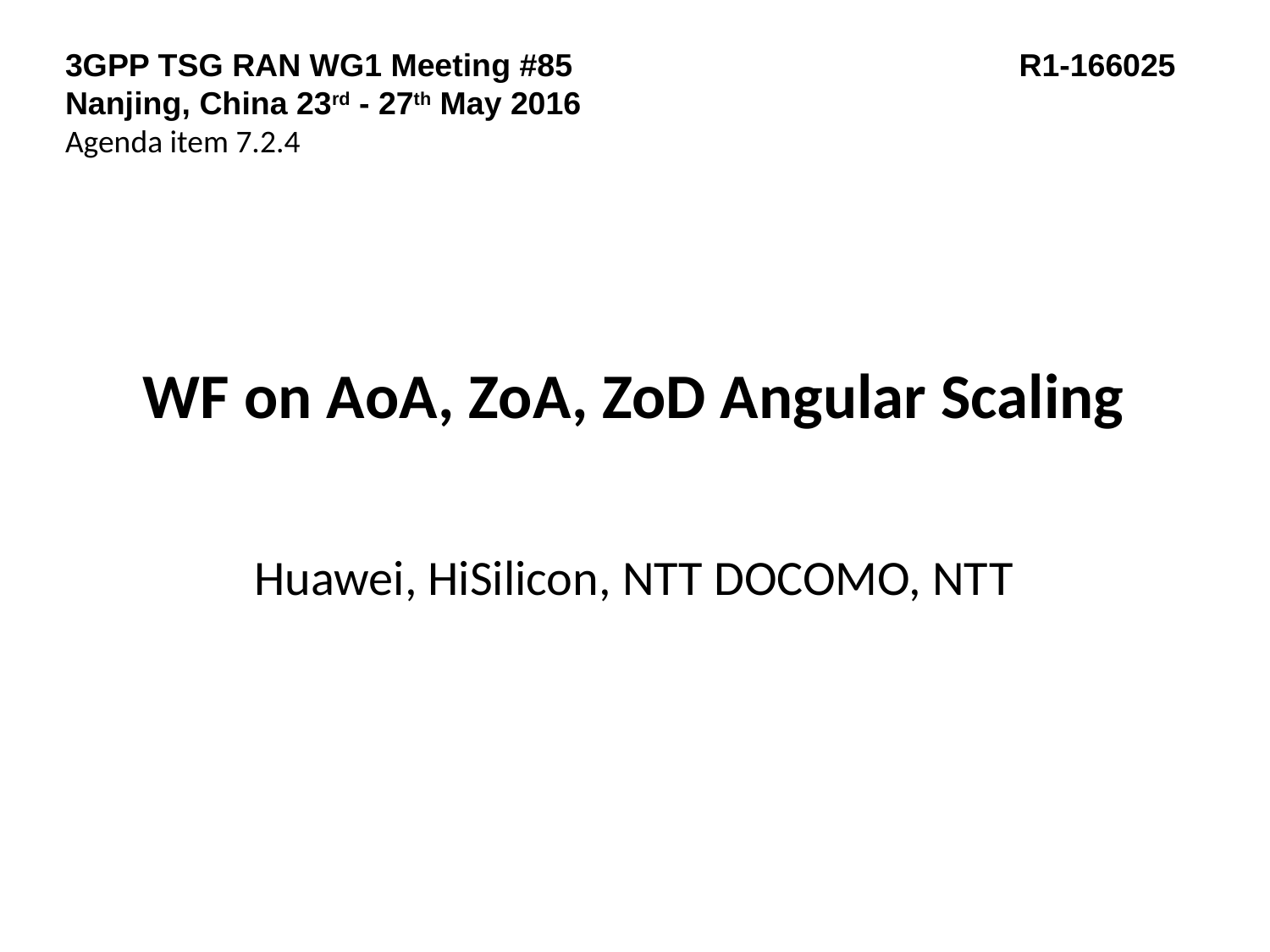

3GPP TSG RAN WG1 Meeting #85		                                    R1-166025
Nanjing, China 23rd - 27th May 2016
Agenda item 7.2.4
# WF on AoA, ZoA, ZoD Angular Scaling
Huawei, HiSilicon, NTT DOCOMO, NTT